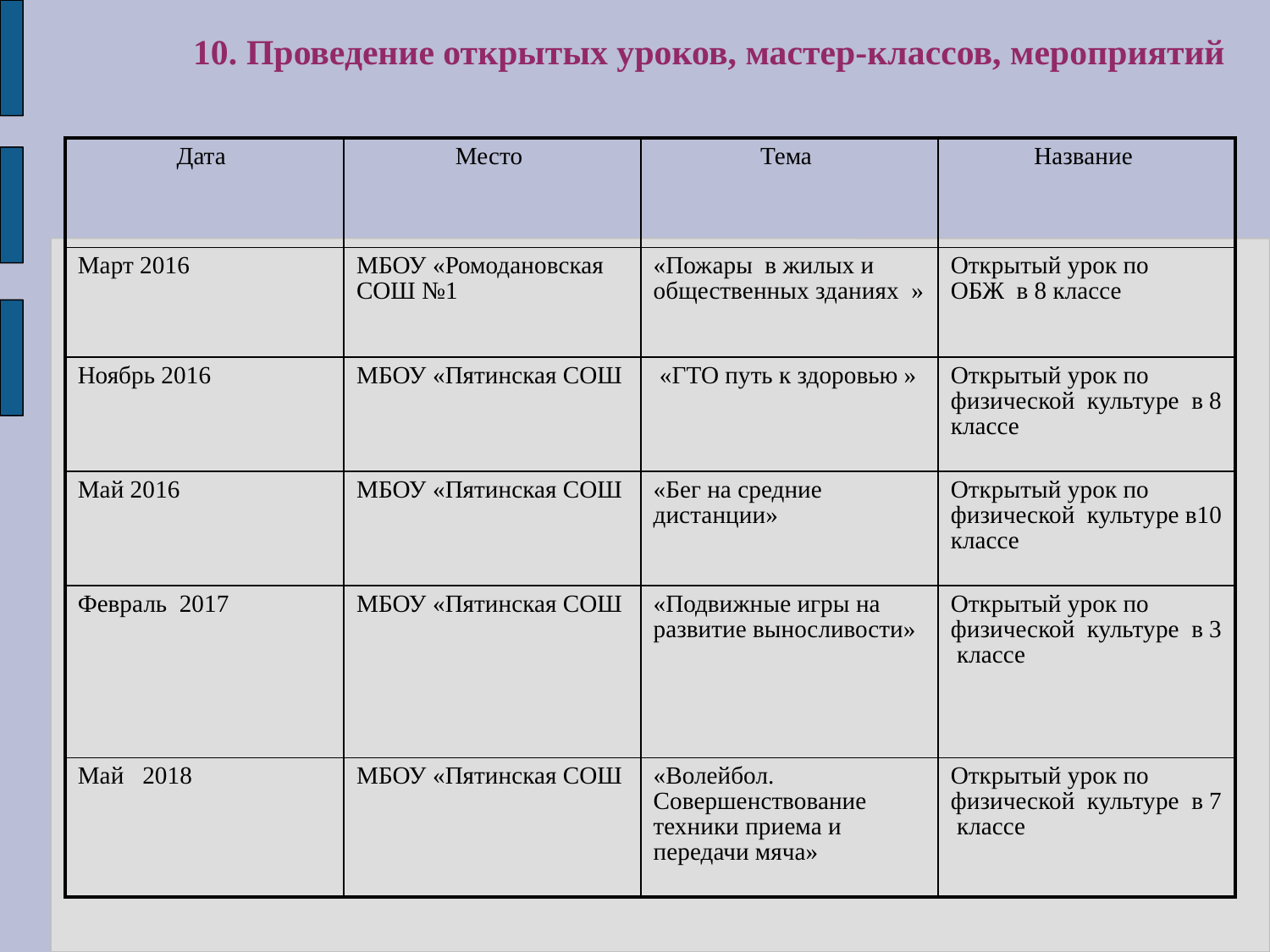

# 10. Проведение открытых уроков, мастер-классов, мероприятий
| Дата | Место | Тема | Название |
| --- | --- | --- | --- |
| Март 2016 | МБОУ «Ромодановская СОШ №1 | «Пожары в жилых и общественных зданиях » | Открытый урок по ОБЖ в 8 классе |
| Ноябрь 2016 | МБОУ «Пятинская СОШ | «ГТО путь к здоровью » | Открытый урок по физической культуре в 8 классе |
| Май 2016 | МБОУ «Пятинская СОШ | «Бег на средние дистанции» | Открытый урок по физической культуре в10 классе |
| Февраль 2017 | МБОУ «Пятинская СОШ | «Подвижные игры на развитие выносливости» | Открытый урок по физической культуре в 3 классе |
| Май 2018 | МБОУ «Пятинская СОШ | «Волейбол. Совершенствование техники приема и передачи мяча» | Открытый урок по физической культуре в 7 классе |